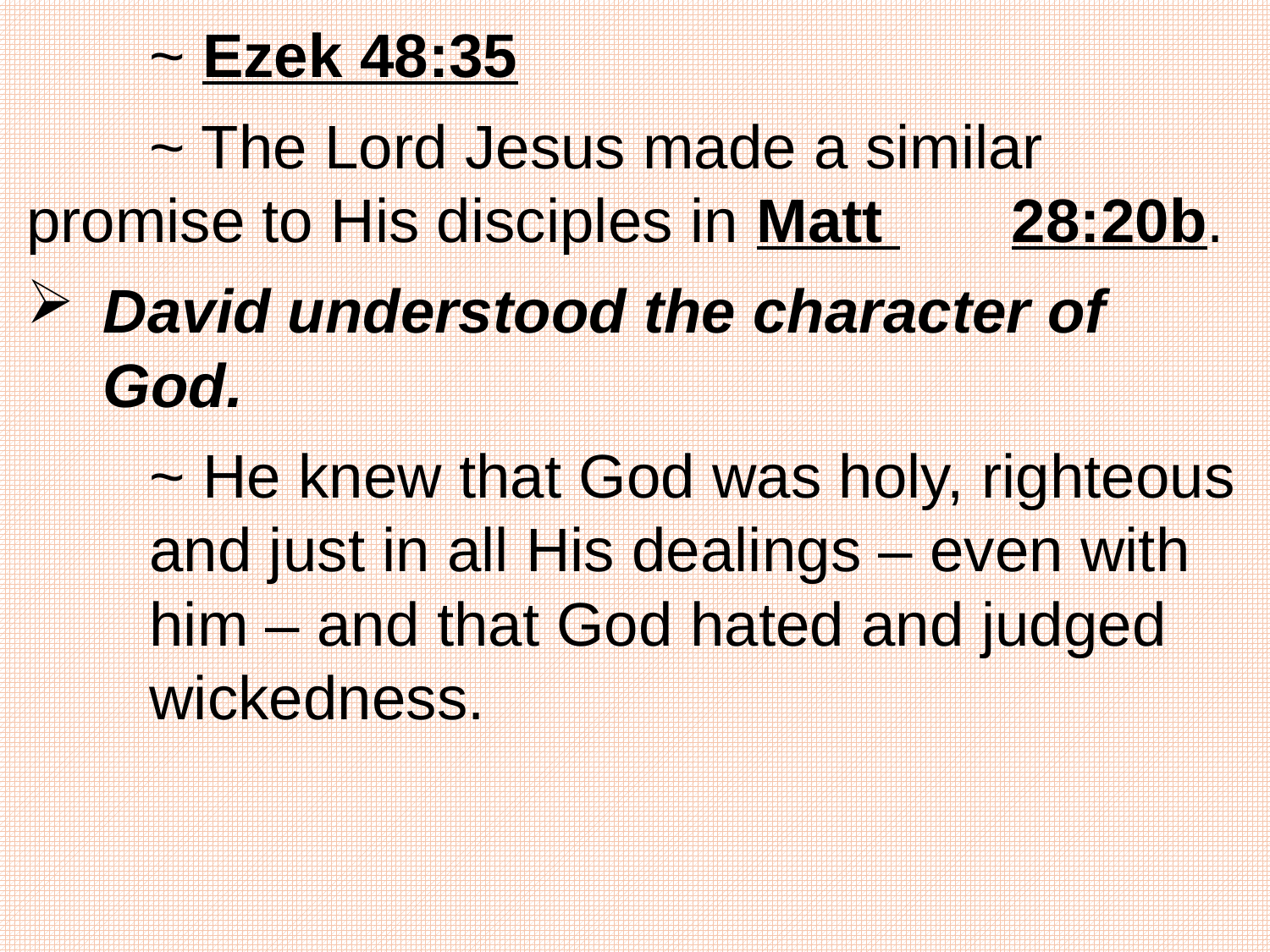

~ Ezek 48:35
		~ The Lord Jesus made a similar 						promise to His disciples in Matt 						28:20b.
David understood the character of God.
		~ He knew that God was holy, righteous 					and just in all His dealings – even with 					him – and that God hated and judged 					wickedness.